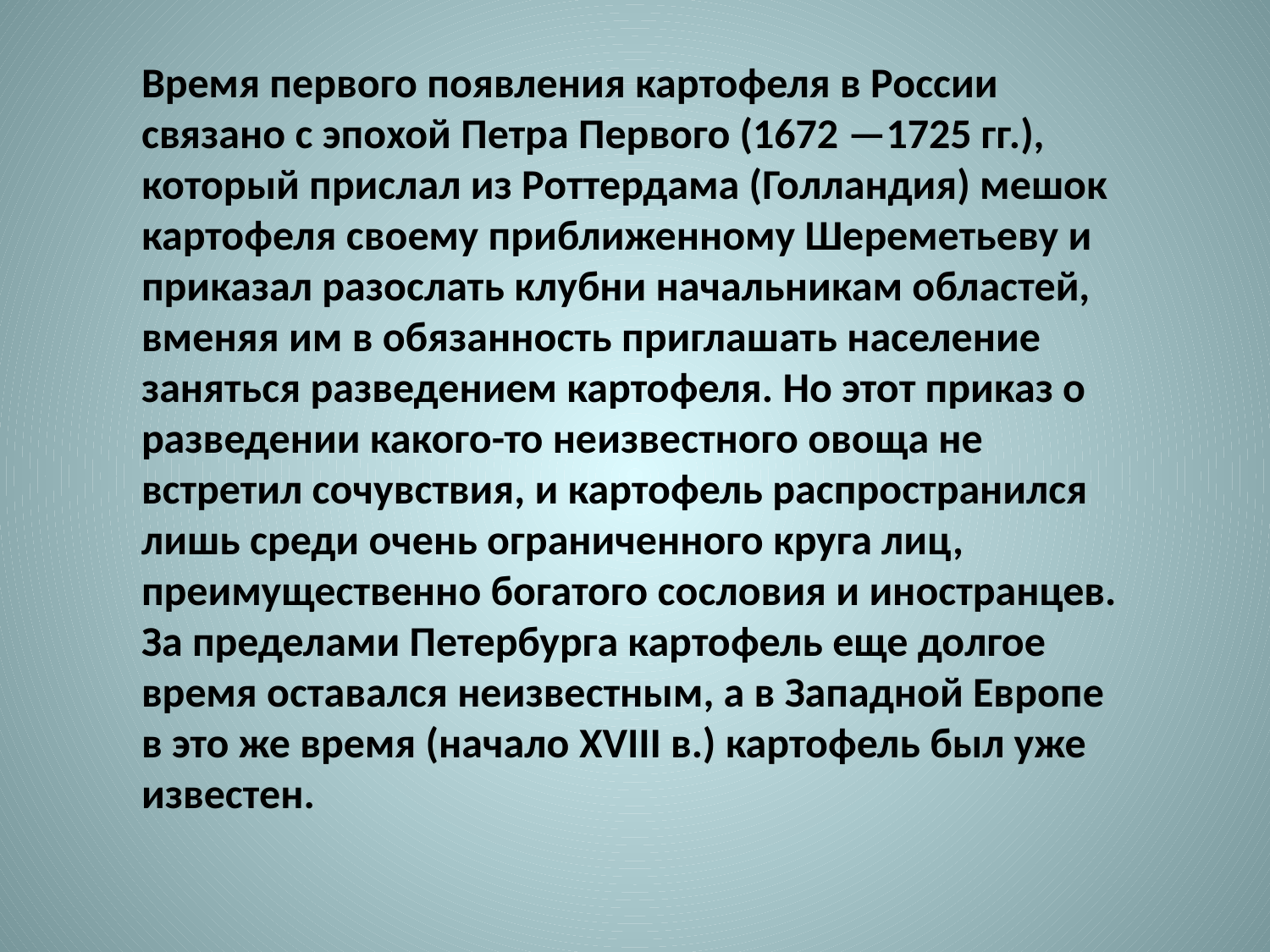

Время первого появления картофеля в России связано с эпохой Петра Первого (1672 —1725 гг.), который прислал из Роттердама (Голландия) мешок картофеля своему приближенному Шереметьеву и приказал разослать клубни начальникам областей, вменяя им в обязанность приглашать население заняться разведением картофеля. Но этот приказ о разведении какого-то неизвестного овоща не встретил сочувствия, и картофель распространился лишь среди очень ограниченного круга лиц, преимущественно богатого сословия и иностранцев. За пределами Пе­тербурга картофель еще долгое время оставался неизвестным, а в Западной Европе в это же время (начало XVIII в.) картофель был уже известен.